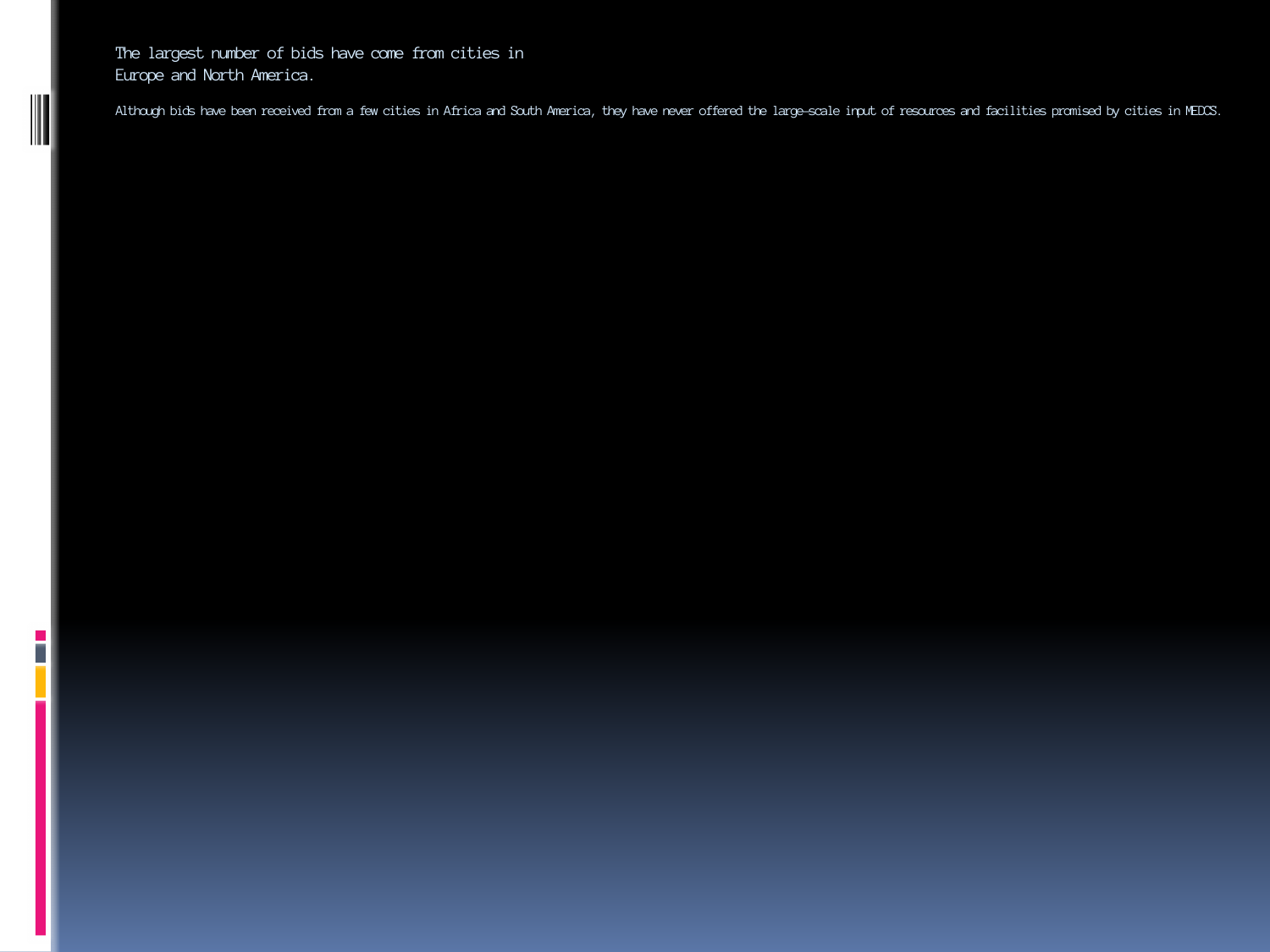

# The largest number of bids have come from cities in Europe and North America. Although bids have been received from a few cities in Africa and South America, they have never offered the large-scale input of resources and facilities promised by cities in MEDCS.